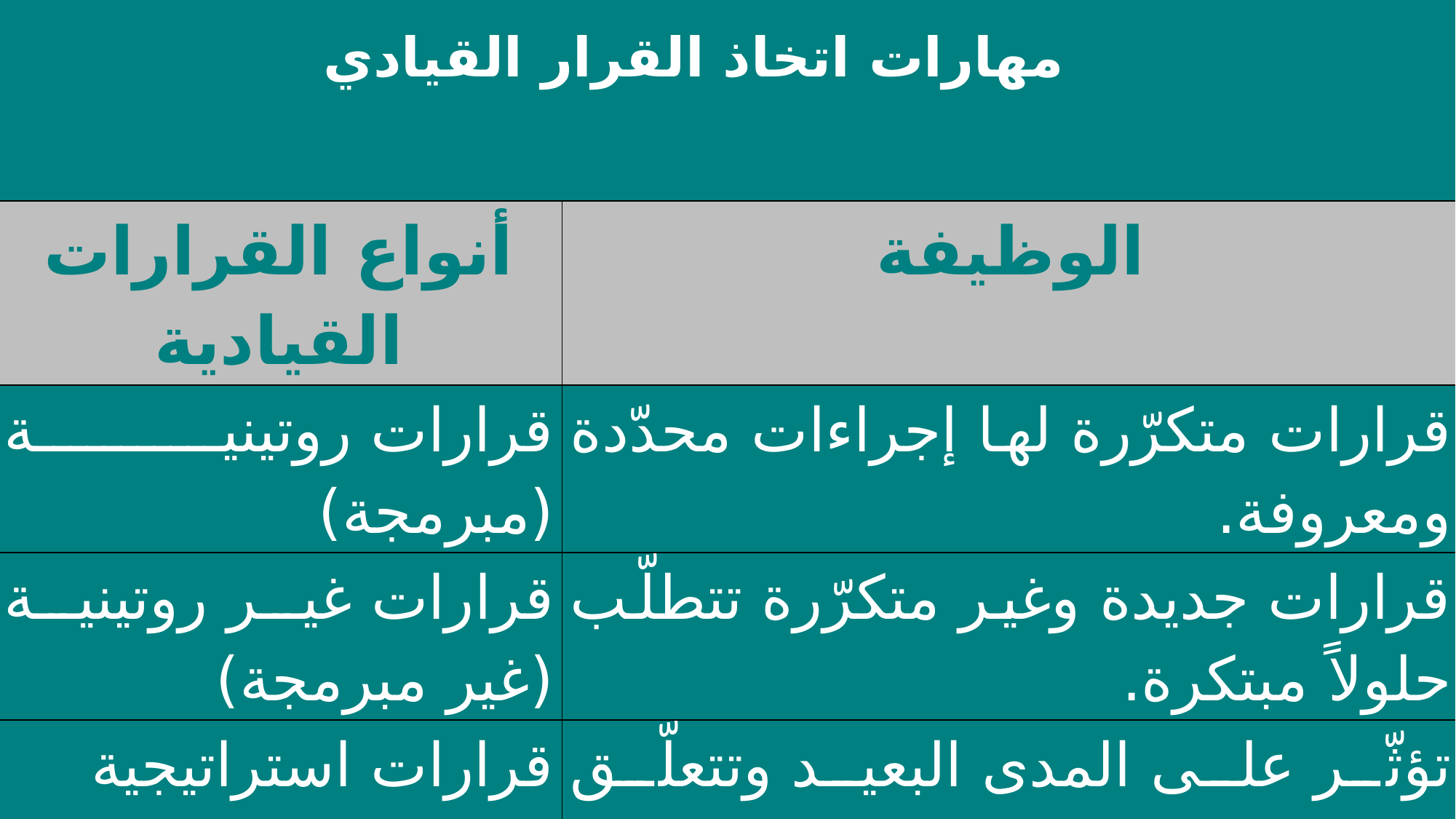

مهارات اتخاذ القرار القيادي
| أنواع القرارات القيادية | الوظيفة |
| --- | --- |
| قرارات روتينية (مبرمجة) | قرارات متكرّرة لها إجراءات محدّدة ومعروفة. |
| قرارات غير روتينية (غير مبرمجة) | قرارات جديدة وغير متكرّرة تتطلّب حلولاً مبتكرة. |
| قرارات استراتيجية | تؤثّر على المدى البعيد وتتعلّق بمستقبل المؤسّسة. |
| قرارات تكتيكية | تتعلّق بتنفيذ الاستراتيجيات على المدى المتوسّط. |
| قرارات تشغيلية | تركّز على العمليات اليومية. |